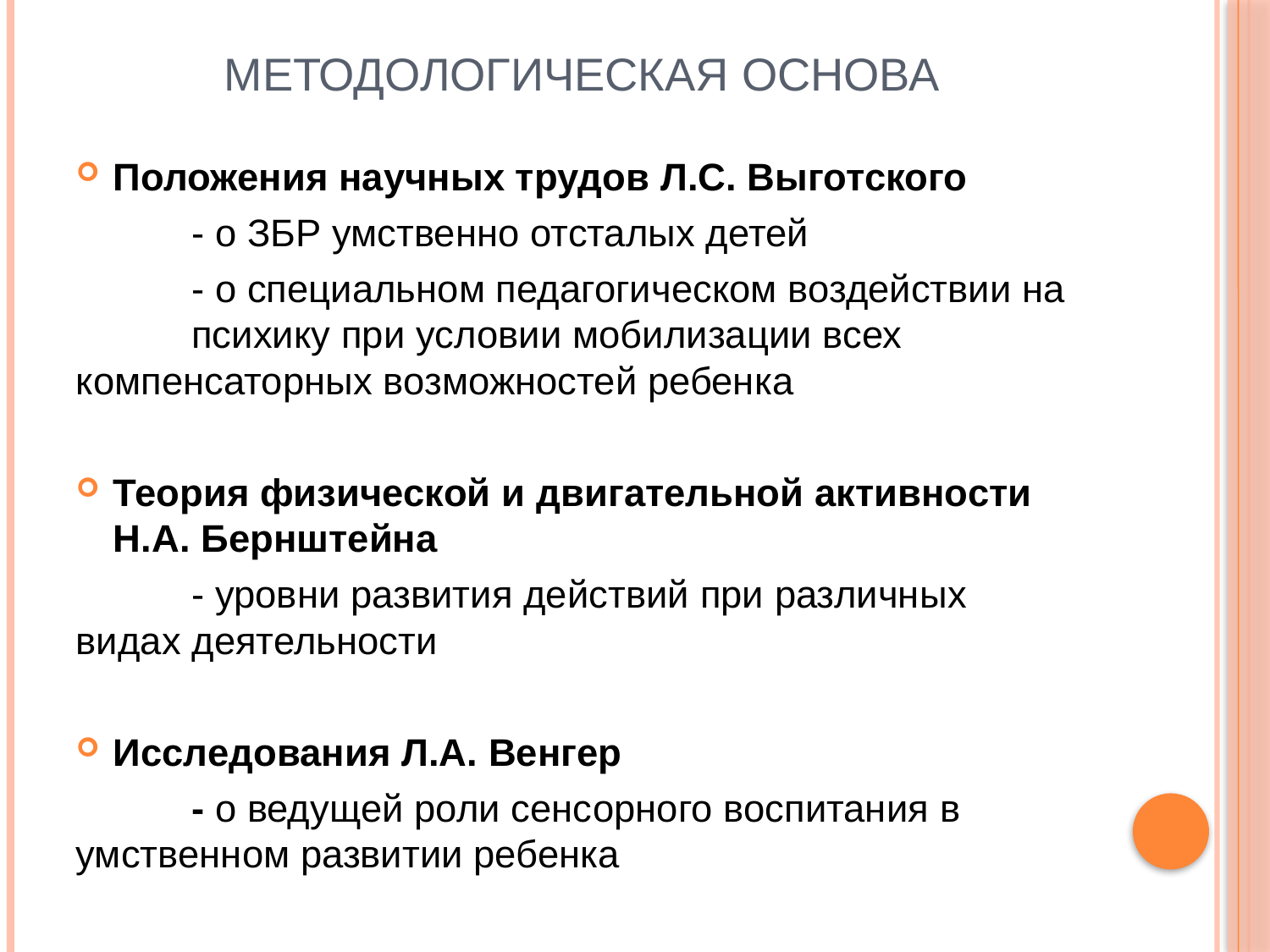

# Методологическая основа
Положения научных трудов Л.С. Выготского
	- о ЗБР умственно отсталых детей
	- о специальном педагогическом воздействии на 	психику при условии мобилизации всех 	компенсаторных возможностей ребенка

Теория физической и двигательной активности  Н.А. Бернштейна
	- уровни развития действий при различных 	видах деятельности

Исследования Л.А. Венгер
	- о ведущей роли сенсорного воспитания в 	умственном развитии ребенка